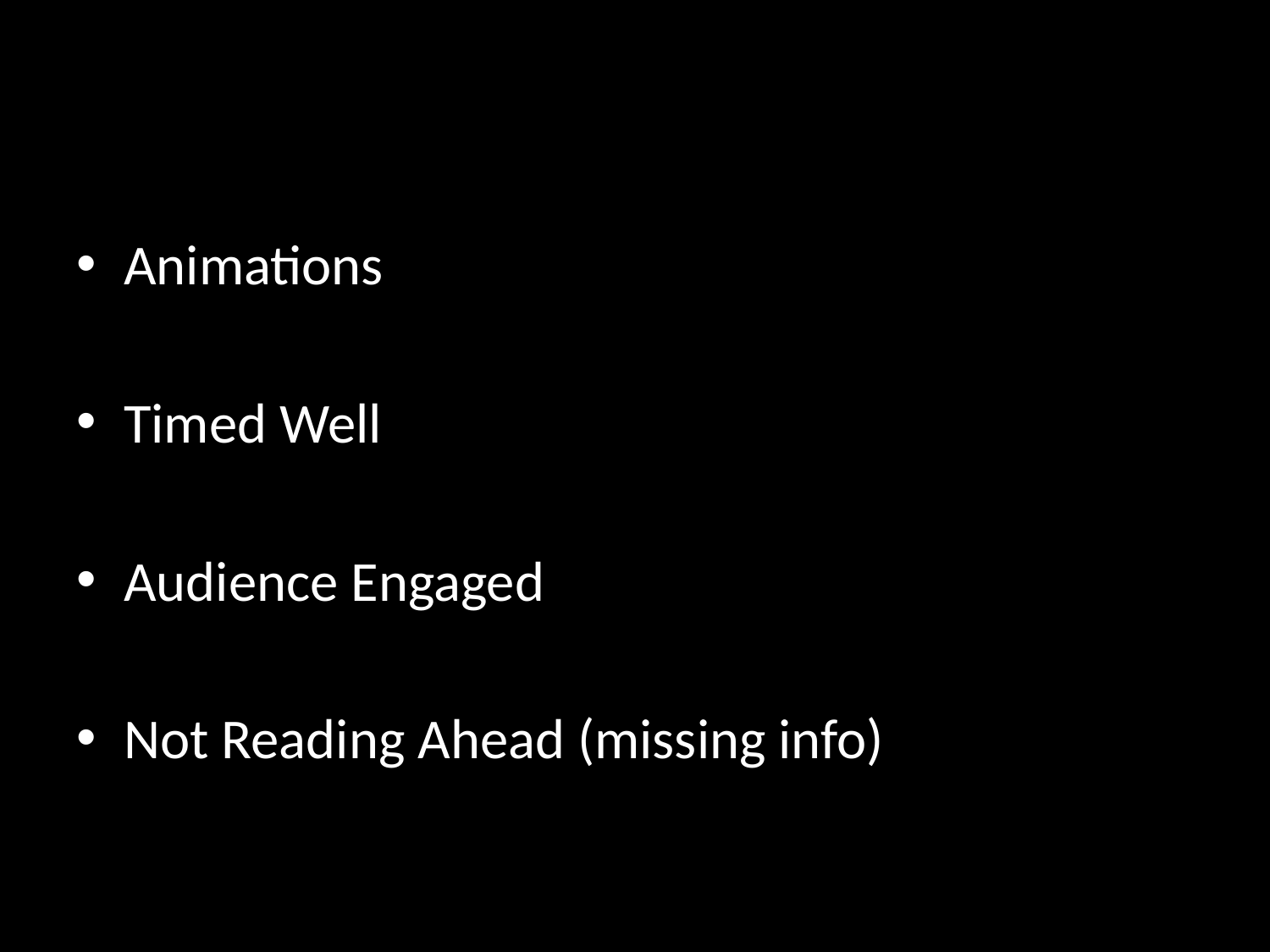

#
Animations

Timed Well

Audience Engaged

Not Reading Ahead (missing info)